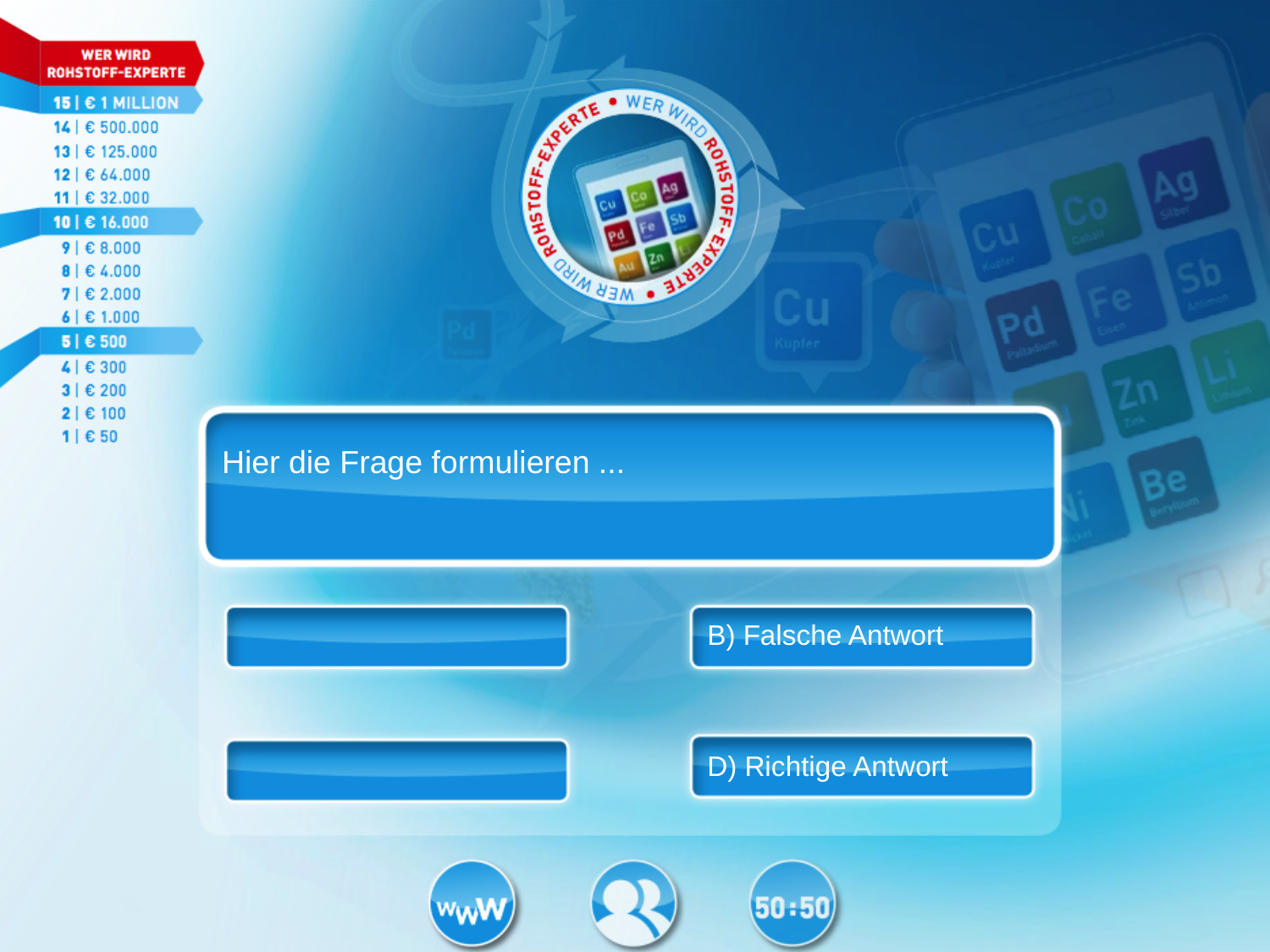

Hier die Frage formulieren ...
B) Falsche Antwort
D) Richtige Antwort